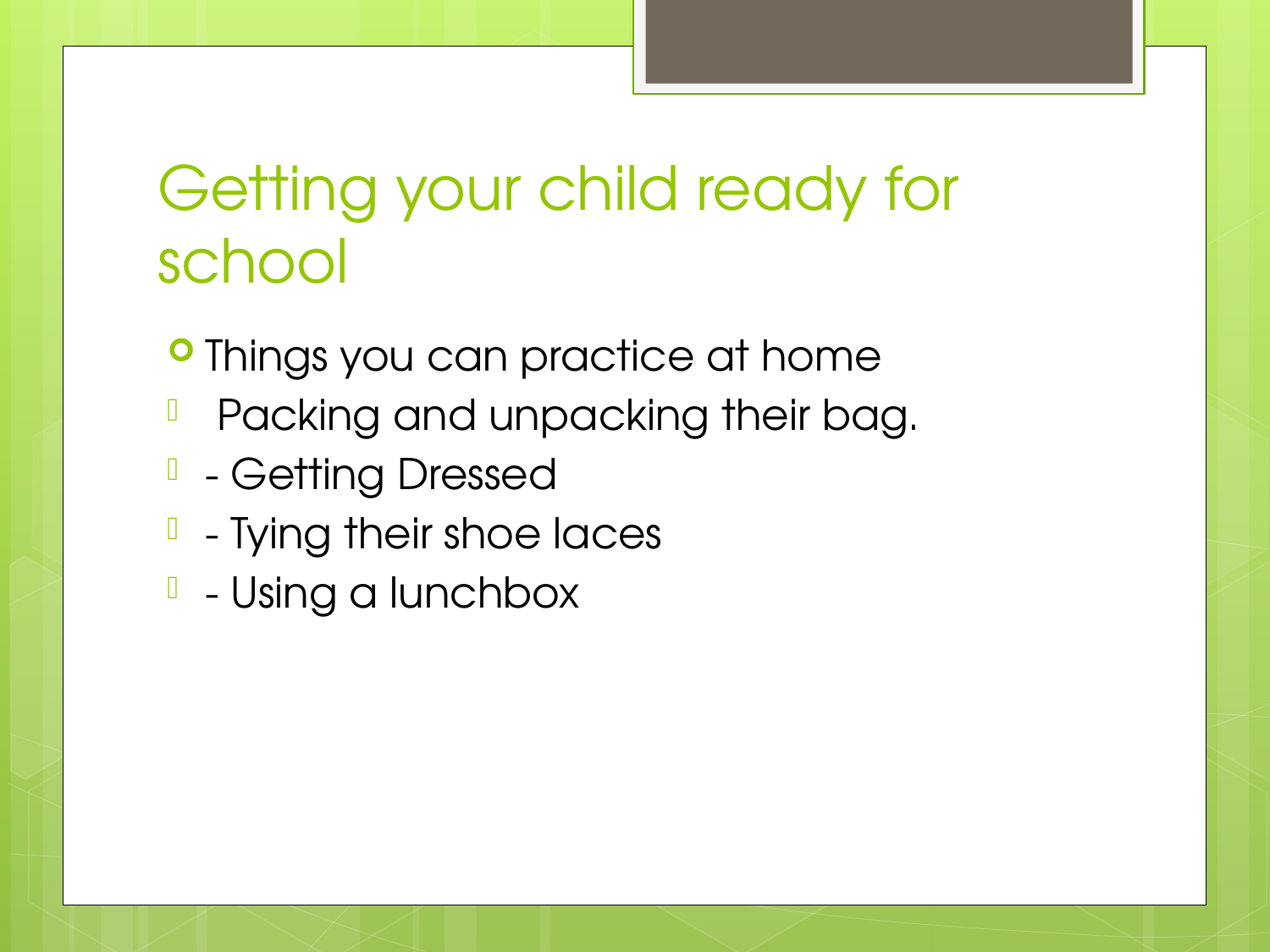

# Getting your child ready for school
Things you can practice at home
 Packing and unpacking their bag.
- Getting Dressed
- Tying their shoe laces
- Using a lunchbox